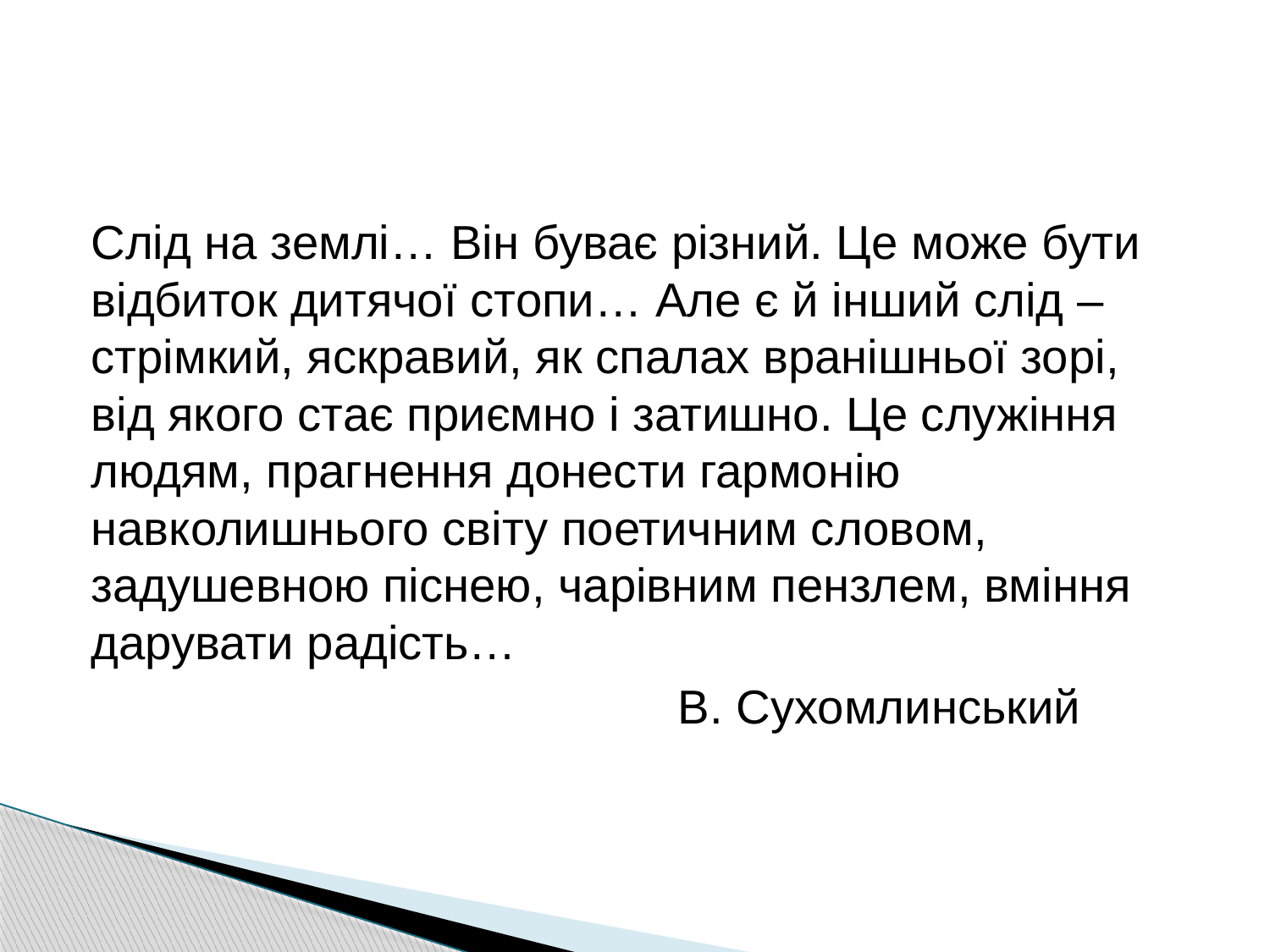

Слід на землі… Він буває різний. Це може бути відбиток дитячої стопи… Але є й інший слід – стрімкий, яскравий, як спалах вранішньої зорі, від якого стає приємно і затишно. Це служіння людям, прагнення донести гармонію навколишнього світу поетичним словом, задушевною піснею, чарівним пензлем, вміння дарувати радість…
                                            В. Сухомлинський